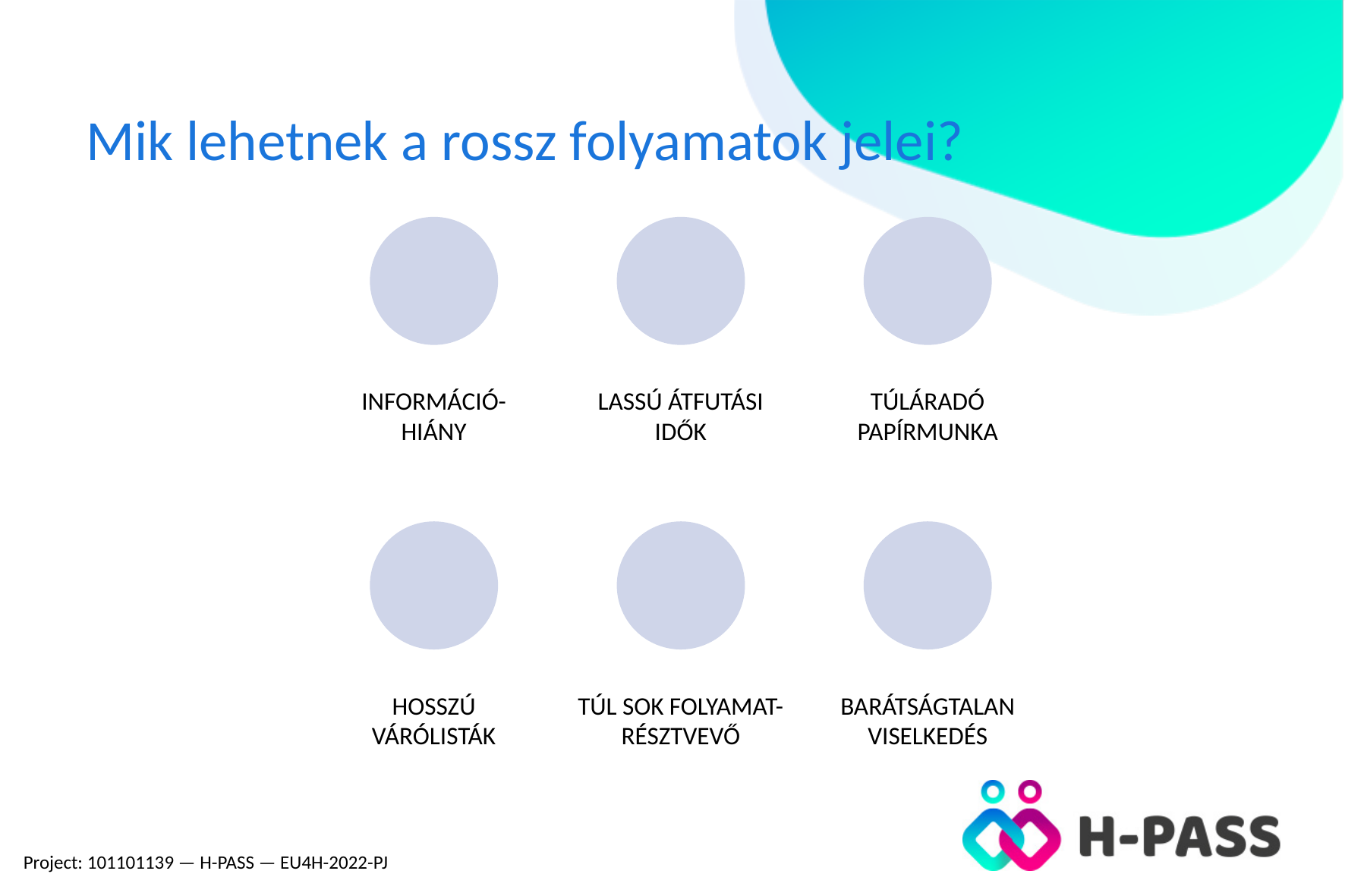

# Mik lehetnek a rossz folyamatok jelei?
INFORMÁCIÓ-HIÁNY
LASSÚ ÁTFUTÁSI IDŐK
TÚLÁRADÓ PAPÍRMUNKA
HOSSZÚ VÁRÓLISTÁK
TÚL SOK FOLYAMAT-RÉSZTVEVŐ
BARÁTSÁGTALAN VISELKEDÉS
Project: 101101139 — H-PASS — EU4H-2022-PJ